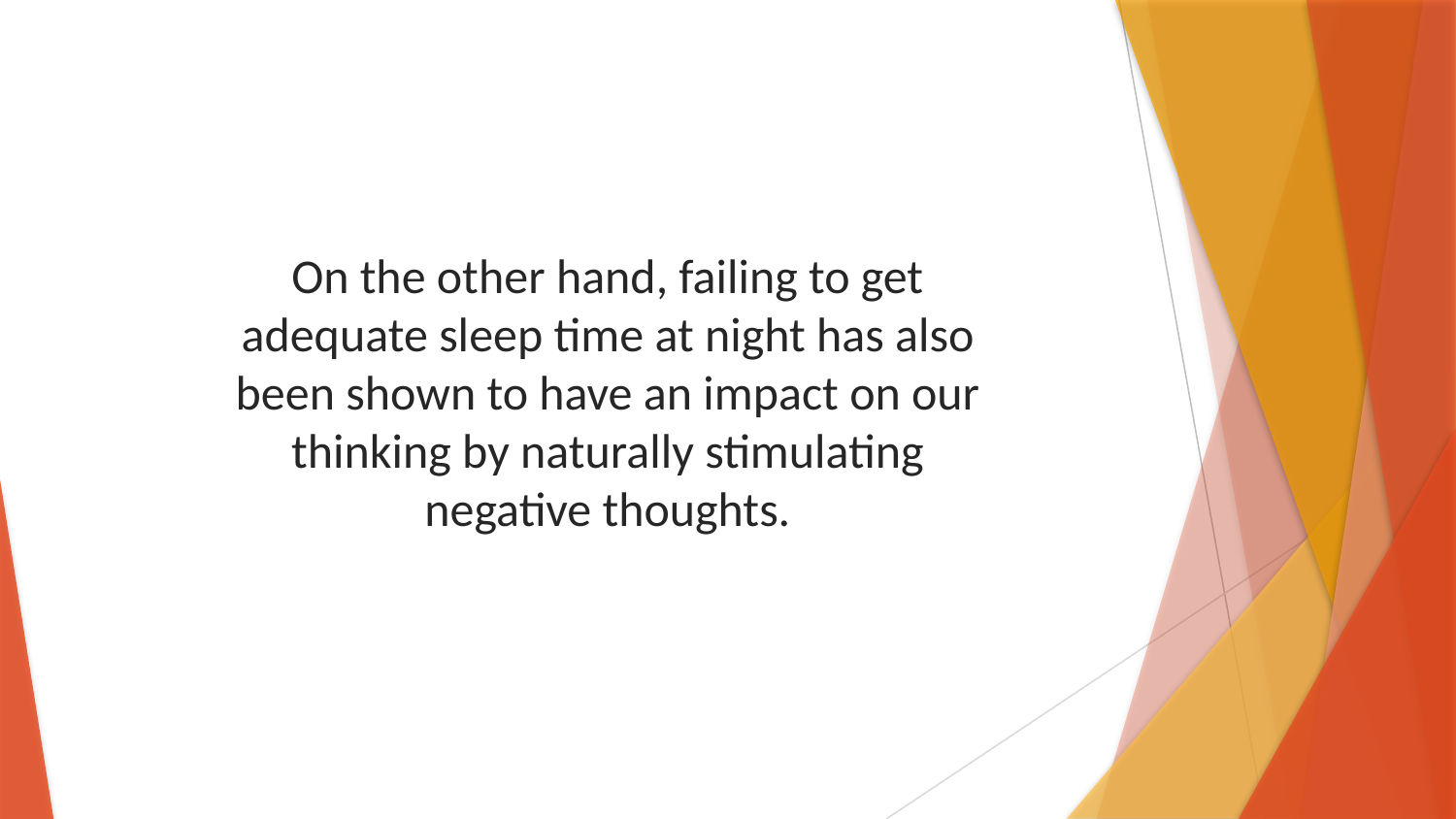

On the other hand, failing to get adequate sleep time at night has also been shown to have an impact on our thinking by naturally stimulating negative thoughts.